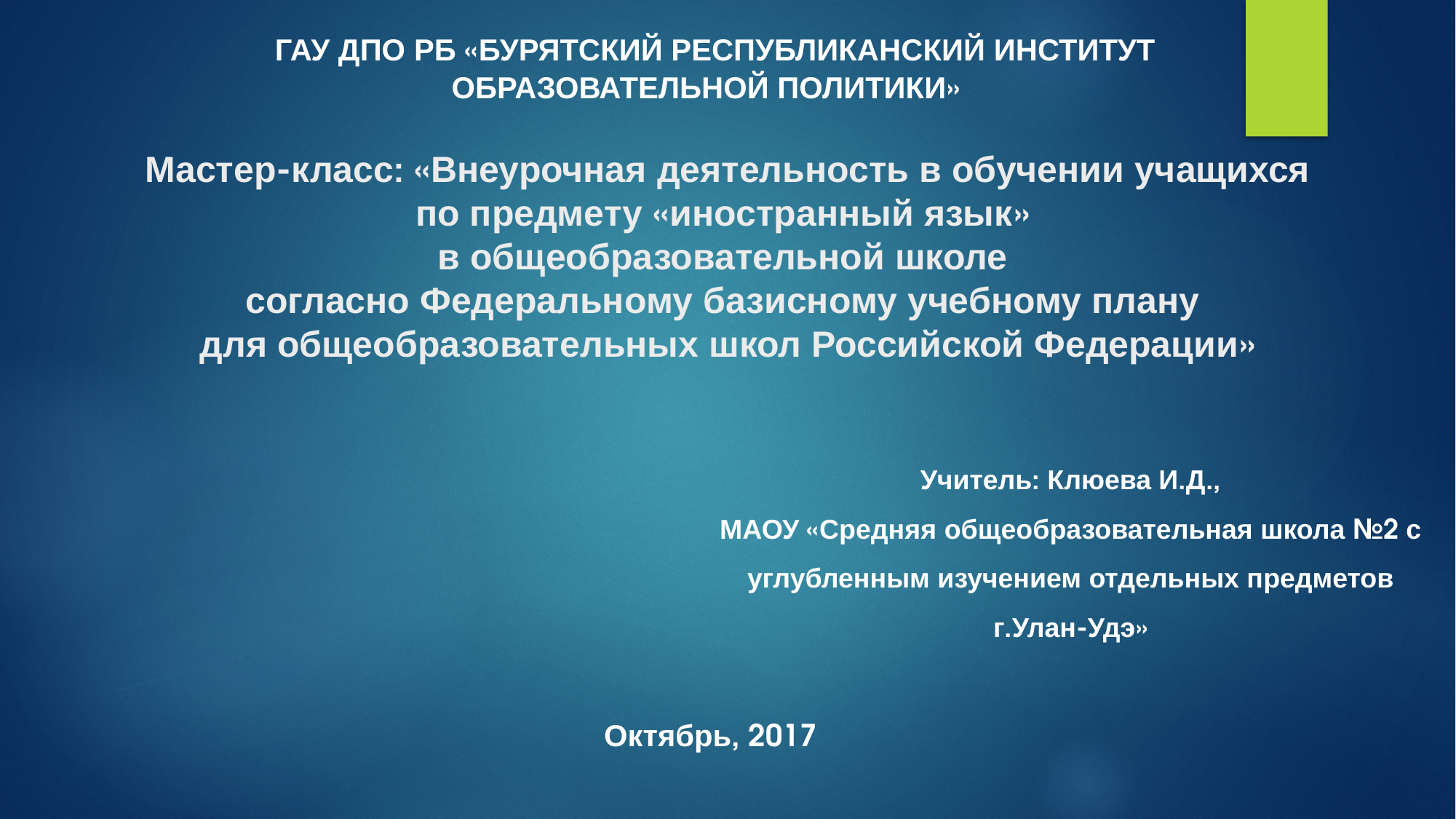

ГАУ ДПО РБ «БУРЯТСКИЙ РЕСПУБЛИКАНСКИЙ ИНСТИТУТ ОБРАЗОВАТЕЛЬНОЙ ПОЛИТИКИ»
# Мастер-класс: «Внеурочная деятельность в обучении учащихся по предмету «иностранный язык» в общеобразовательной школе согласно Федеральному базисному учебному плану для общеобразовательных школ Российской Федерации»
Учитель: Клюева И.Д.,
МАОУ «Средняя общеобразовательная школа №2 с углубленным изучением отдельных предметов г.Улан-Удэ»

Октябрь, 2017